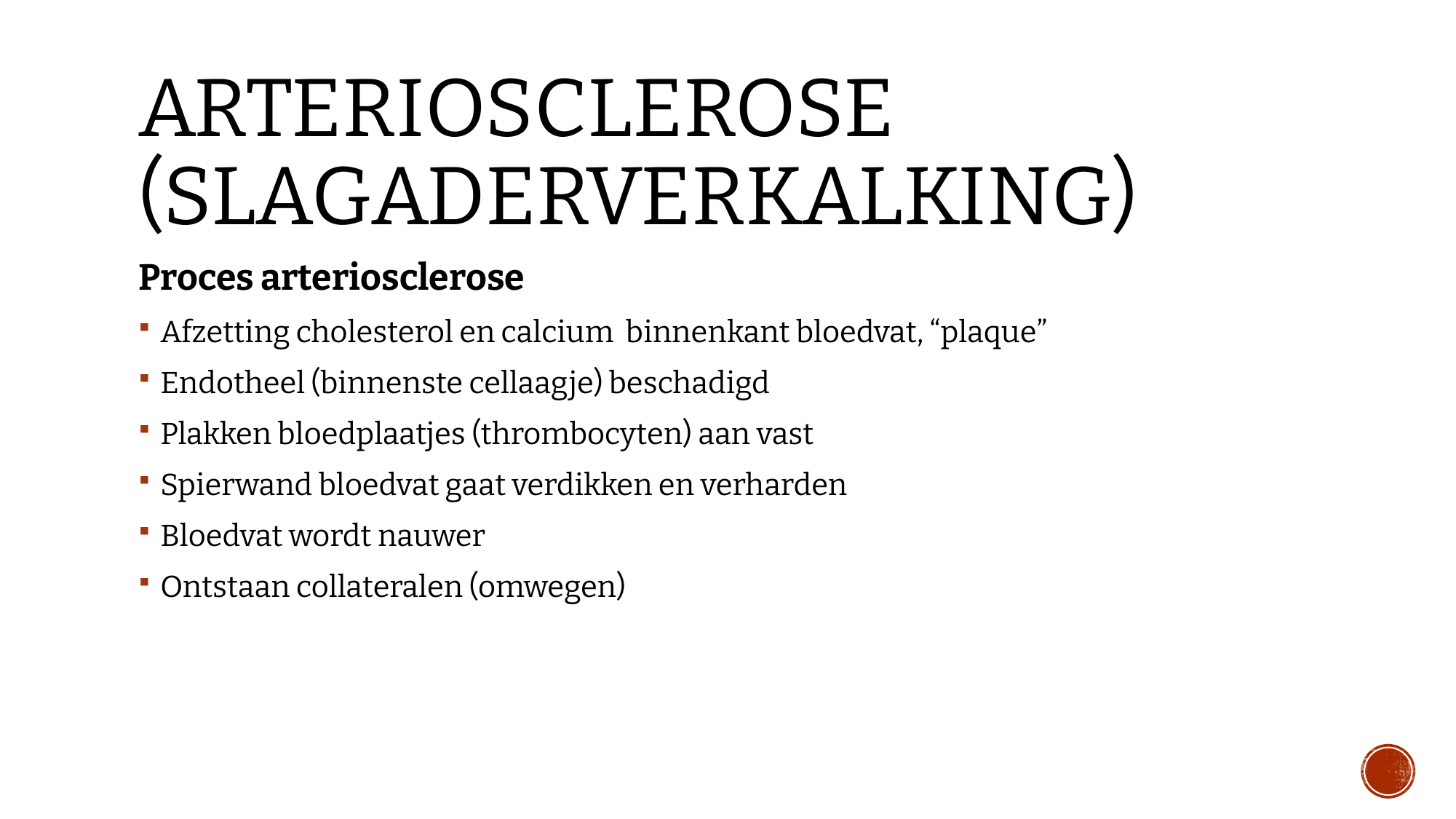

# Arteriosclerose (slagaderverkalking)
Proces arteriosclerose
Afzetting cholesterol en calcium  binnenkant bloedvat, “plaque”
Endotheel (binnenste cellaagje) beschadigd
Plakken bloedplaatjes (thrombocyten) aan vast
Spierwand bloedvat gaat verdikken en verharden
Bloedvat wordt nauwer
Ontstaan collateralen (omwegen)